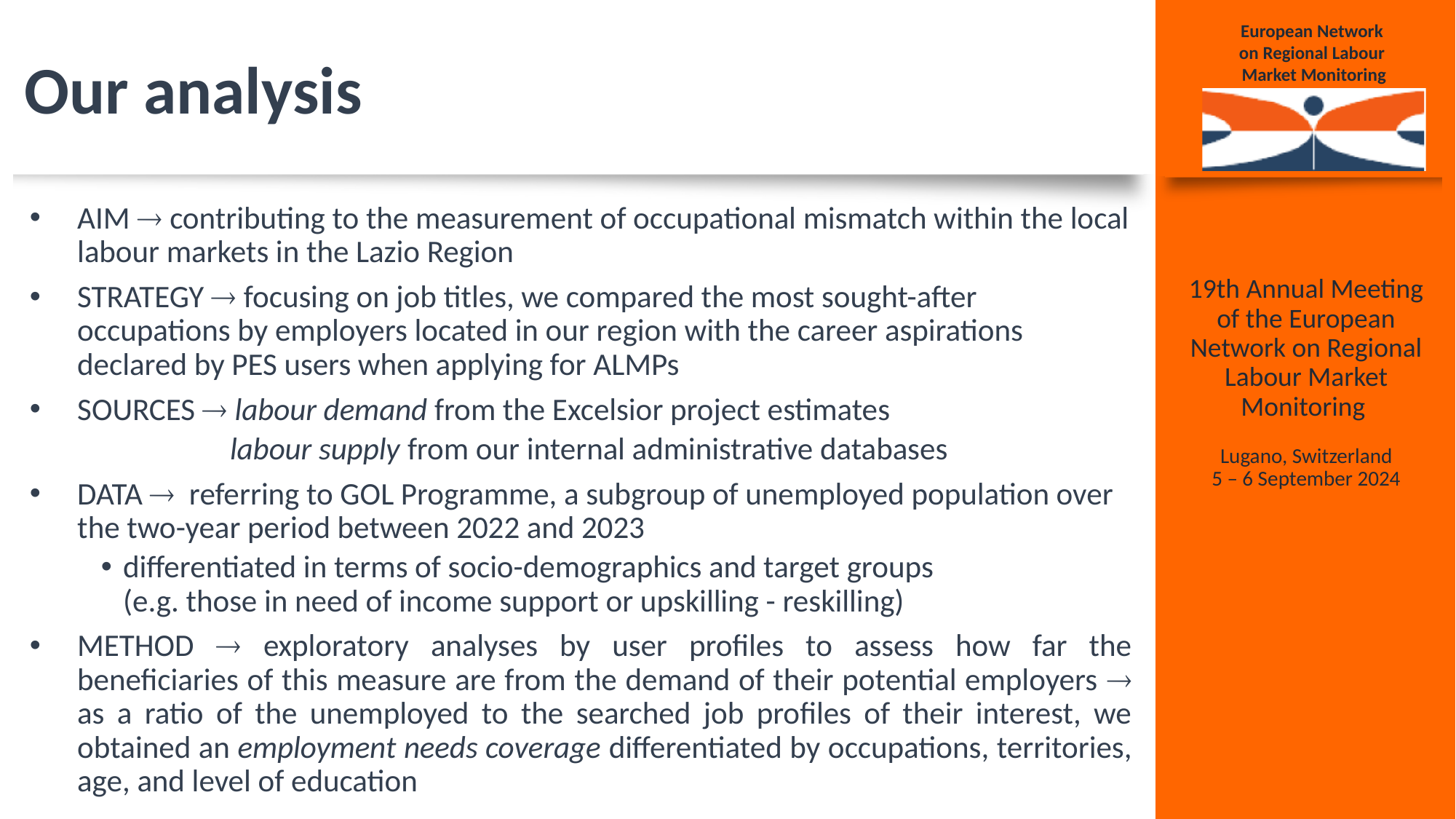

# Our analysis
AIM → contributing to the measurement of occupational mismatch within the local labour markets in the Lazio Region
STRATEGY → focusing on job titles, we compared the most sought-after occupations by employers located in our region with the career aspirations declared by PES users when applying for ALMPs
SOURCES → labour demand from the Excelsior project estimates
                labour supply from our internal administrative databases
DATA →  referring to GOL Programme, a subgroup of unemployed population over the two-year period between 2022 and 2023
differentiated in terms of socio-demographics and target groups
(e.g. those in need of income support or upskilling - reskilling)
METHOD → exploratory analyses by user profiles to assess how far the beneficiaries of this measure are from the demand of their potential employers → as a ratio of the unemployed to the searched job profiles of their interest, we obtained an employment needs coverage differentiated by occupations, territories, age, and level of education